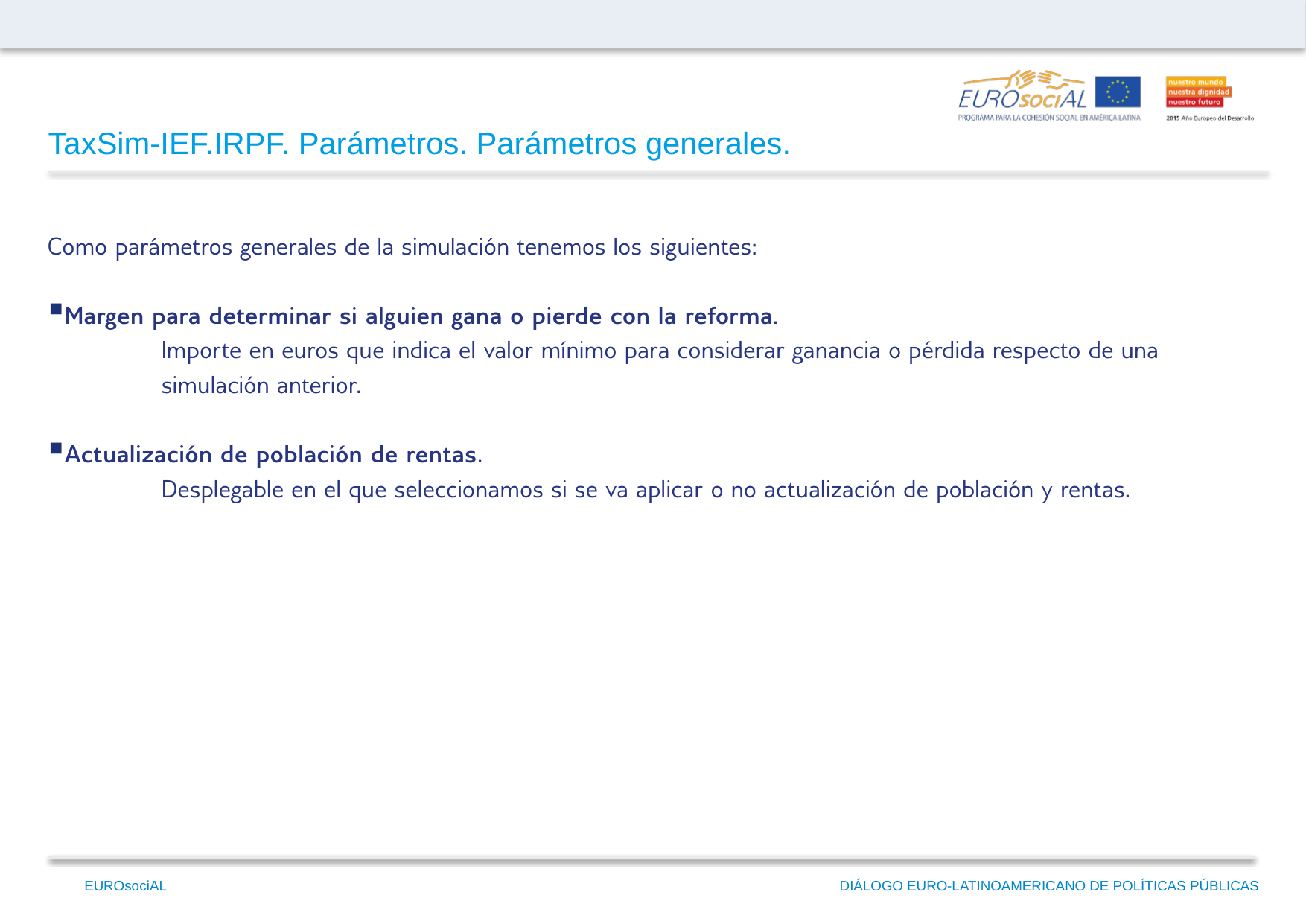

TaxSim-IEF.IRPF. Parámetros. Parámetros generales.
Como parámetros generales de la simulación tenemos los siguientes:

Margen para determinar si alguien gana o pierde con la reforma.
	Importe en euros que indica el valor mínimo para considerar ganancia o pérdida respecto de una
	simulación anterior.

Actualización de población de rentas.
	Desplegable en el que seleccionamos si se va aplicar o no actualización de población y rentas.